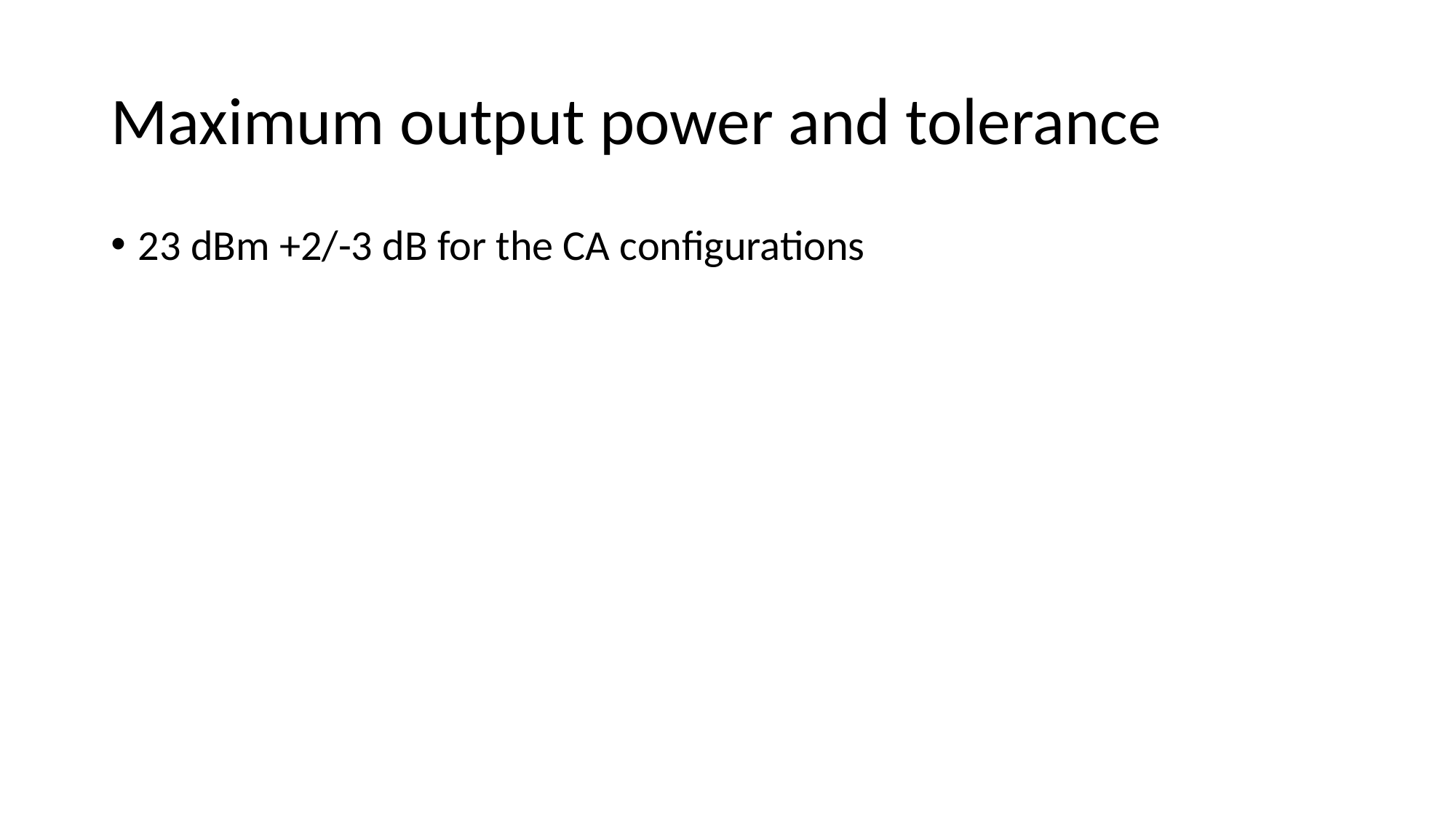

# Maximum output power and tolerance
23 dBm +2/-3 dB for the CA configurations